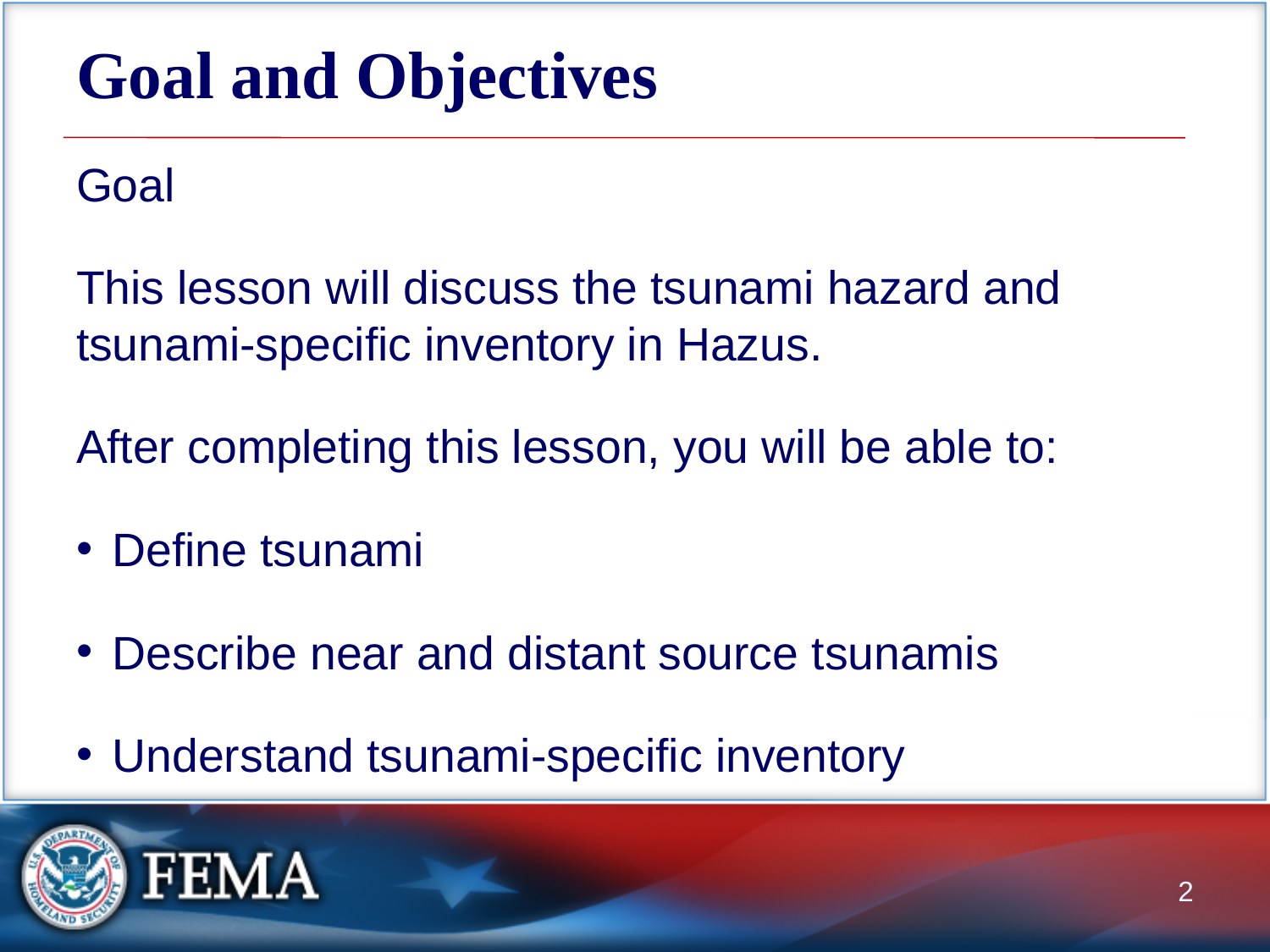

# Goal and Objectives
Goal
This lesson will discuss the tsunami hazard and tsunami-specific inventory in Hazus.
After completing this lesson, you will be able to:
Define tsunami
Describe near and distant source tsunamis
Understand tsunami-specific inventory
2